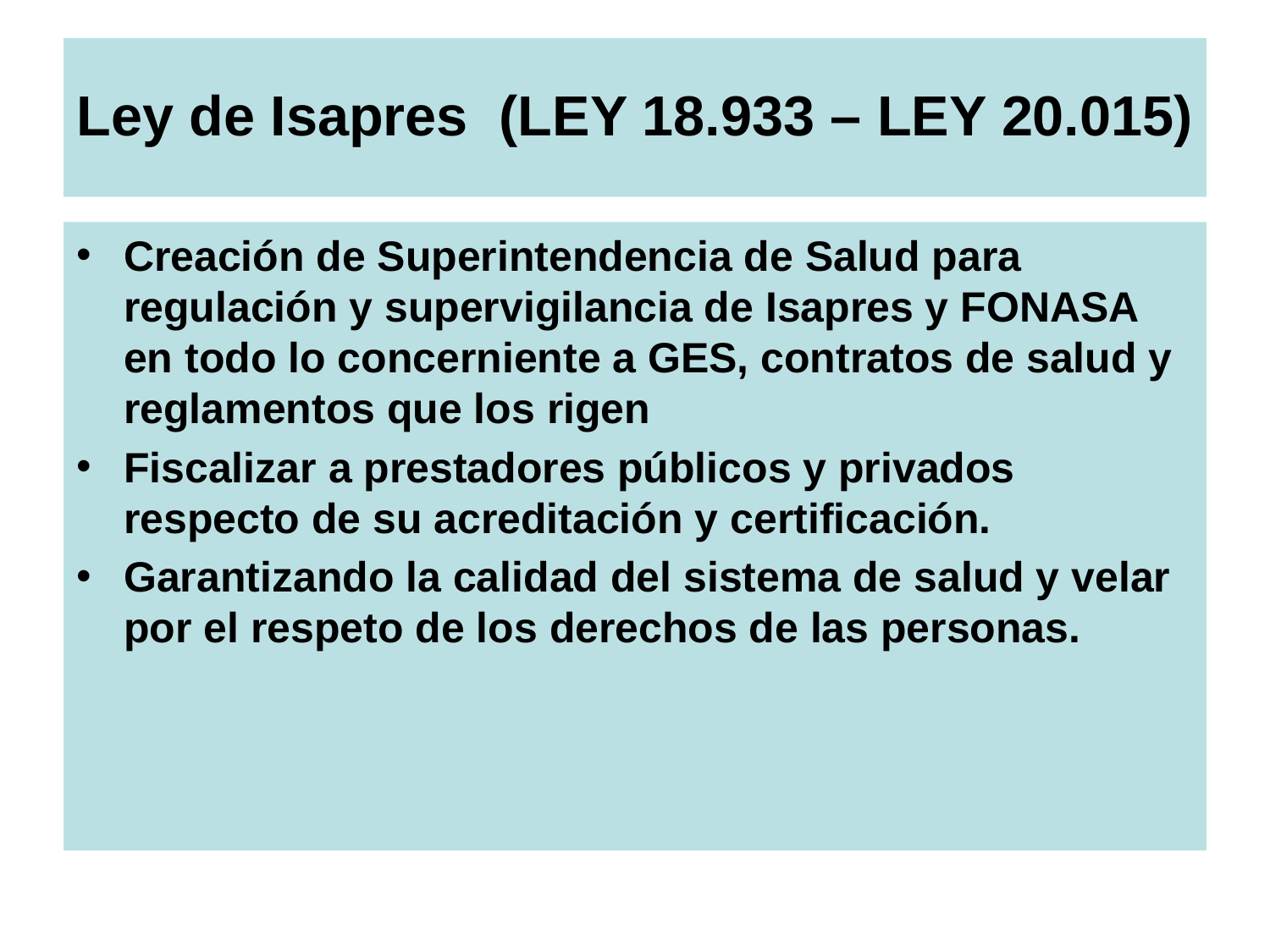

# Ley de Isapres  (LEY 18.933 – LEY 20.015)
Creación de Superintendencia de Salud para regulación y supervigilancia de Isapres y FONASA en todo lo concerniente a GES, contratos de salud y reglamentos que los rigen
Fiscalizar a prestadores públicos y privados respecto de su acreditación y certificación.
Garantizando la calidad del sistema de salud y velar por el respeto de los derechos de las personas.